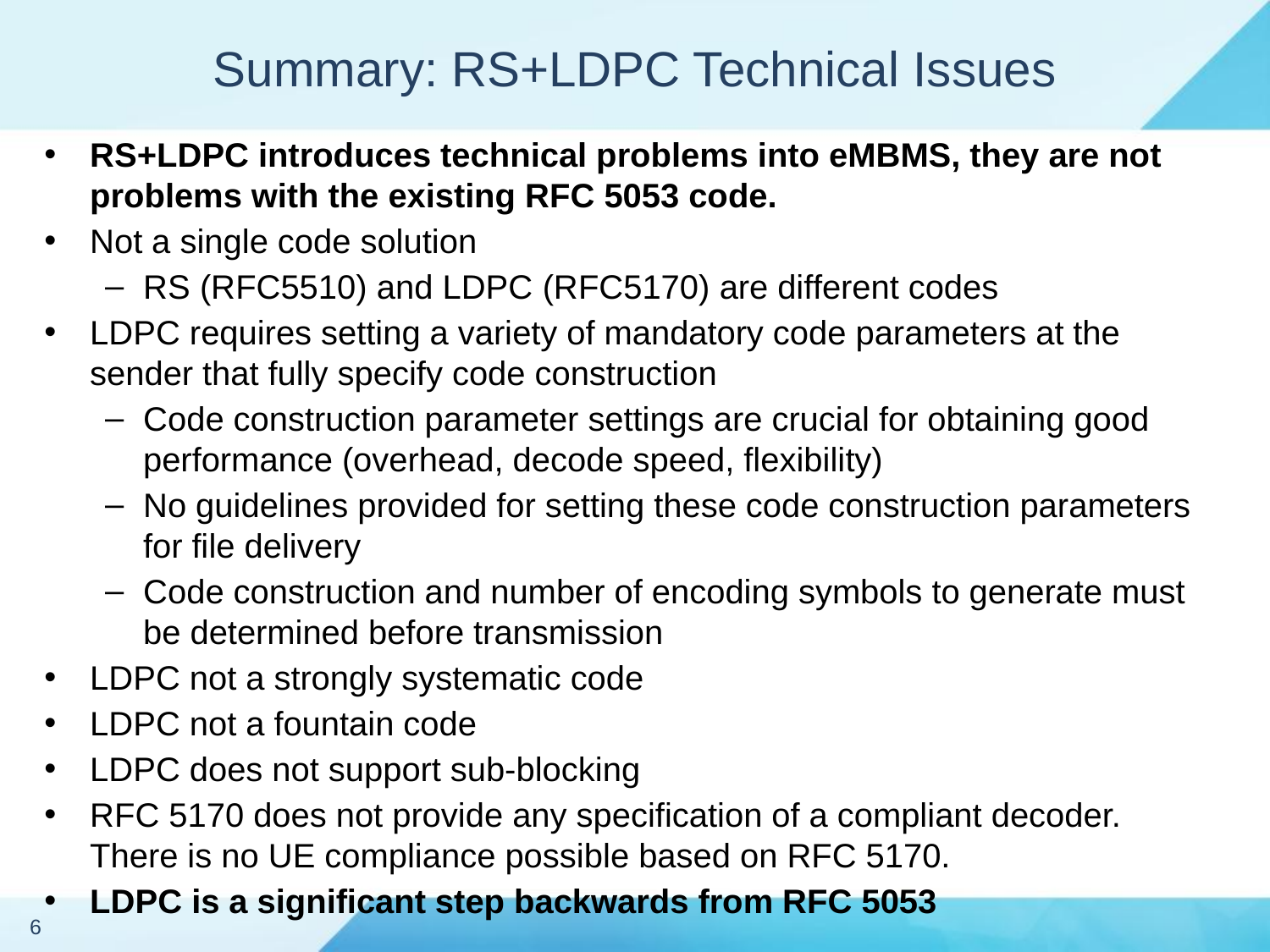

# Summary: RS+LDPC Technical Issues
RS+LDPC introduces technical problems into eMBMS, they are not problems with the existing RFC 5053 code.
Not a single code solution
RS (RFC5510) and LDPC (RFC5170) are different codes
LDPC requires setting a variety of mandatory code parameters at the sender that fully specify code construction
Code construction parameter settings are crucial for obtaining good performance (overhead, decode speed, flexibility)
No guidelines provided for setting these code construction parameters for file delivery
Code construction and number of encoding symbols to generate must be determined before transmission
LDPC not a strongly systematic code
LDPC not a fountain code
LDPC does not support sub-blocking
RFC 5170 does not provide any specification of a compliant decoder.  There is no UE compliance possible based on RFC 5170.
LDPC is a significant step backwards from RFC 5053

6